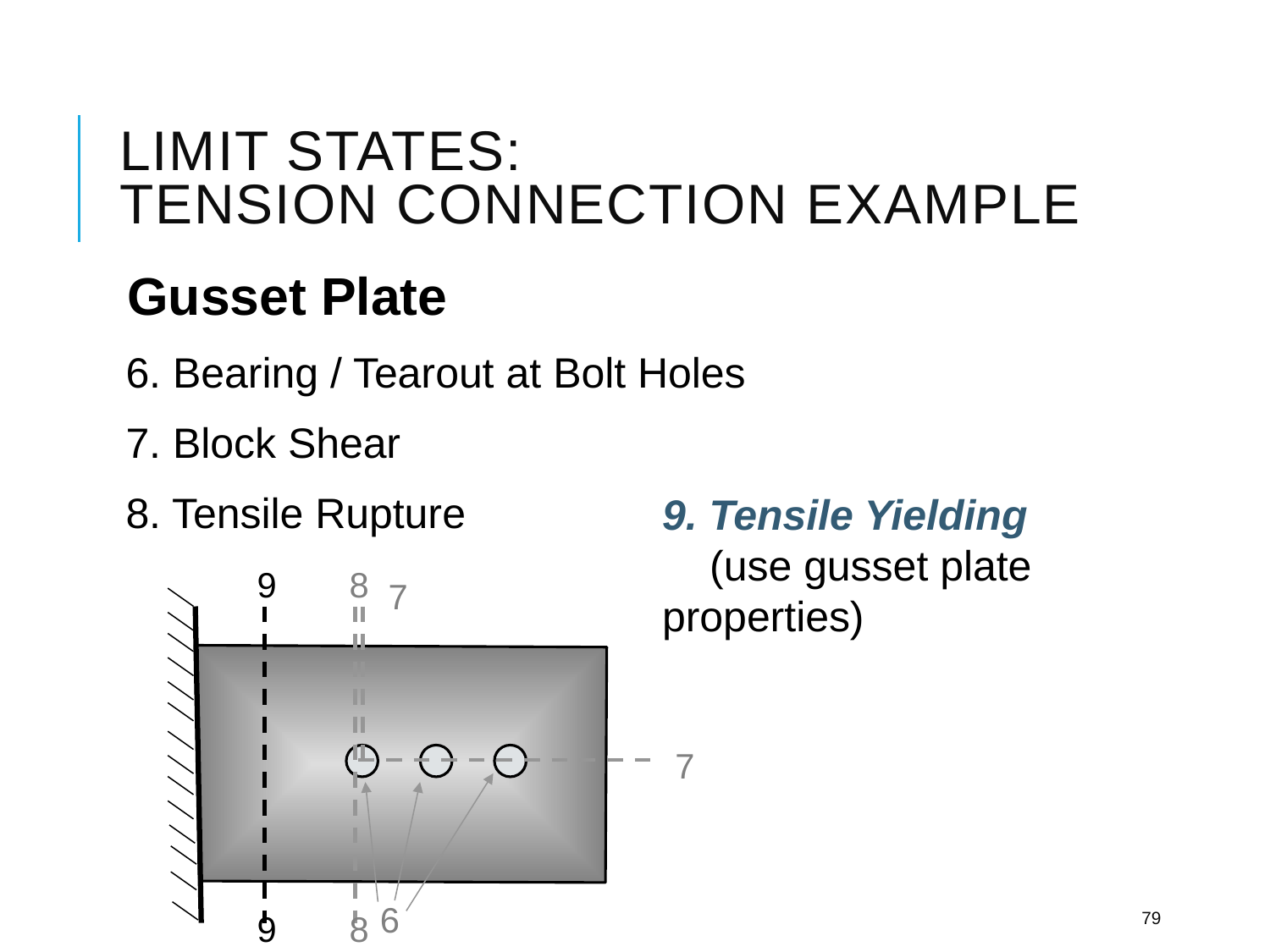

# Limit states: Tension connection example
Gusset Plate
6. Bearing / Tearout at Bolt Holes
7. Block Shear
8. Tensile Rupture
9. Tensile Yielding
    (use gusset plate properties)
9
8
7

7
6
79
9
8